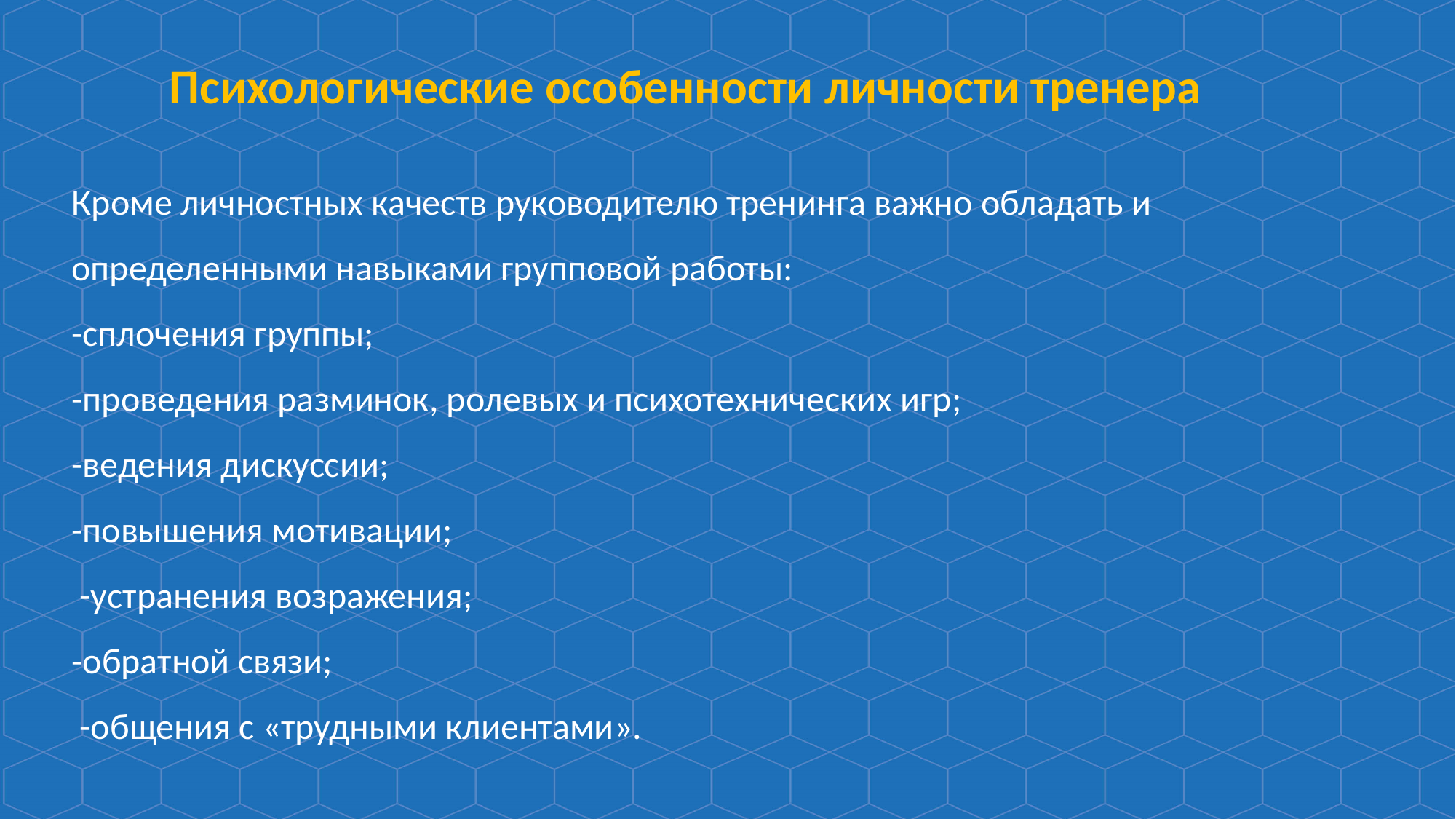

Психологические особенности личности тренера

Кроме личностных качеств руководителю тренинга важно обладать и определенными навыками групповой работы:
-сплочения группы;
-проведения разминок, ролевых и психотехнических игр;
-ведения дискуссии;
-повышения мотивации;
 -устранения возражения;
-обратной связи;
 -общения с «трудными клиентами».